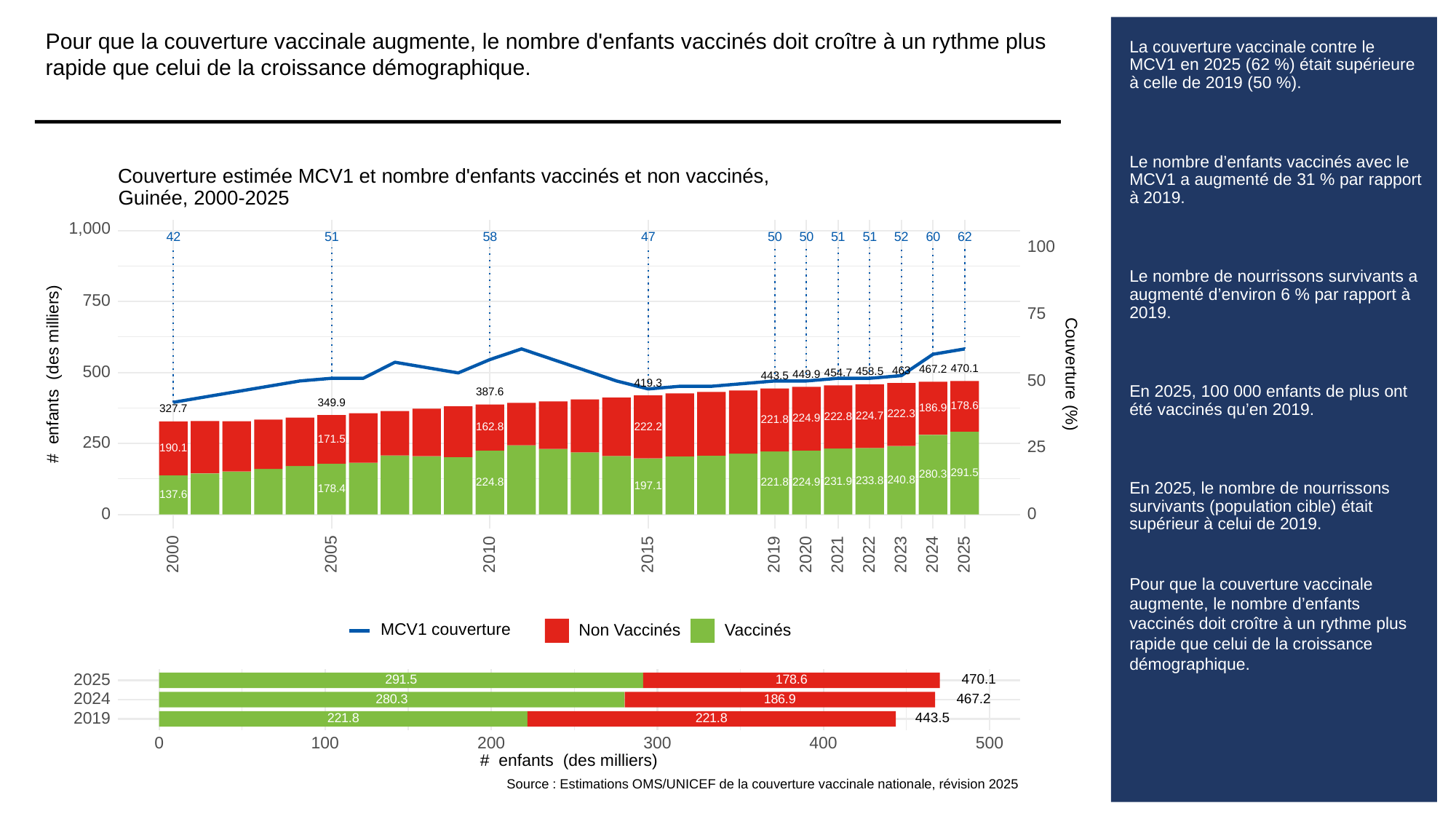

Pour que la couverture vaccinale augmente, le nombre d'enfants vaccinés doit croître à un rythme plus rapide que celui de la croissance démographique.
# La couverture vaccinale contre le MCV1 en 2025 (62 %) était supérieure à celle de 2019 (50 %).

Le nombre d’enfants vaccinés avec le MCV1 a augmenté de 31 % par rapport à 2019.

Le nombre de nourrissons survivants a augmenté d’environ 6 % par rapport à 2019.

En 2025, 100 000 enfants de plus ont été vaccinés qu’en 2019.

En 2025, le nombre de nourrissons survivants (population cible) était supérieur à celui de 2019.

Pour que la couverture vaccinale augmente, le nombre d’enfants vaccinés doit croître à un rythme plus rapide que celui de la croissance démographique.

Couverture estimée MCV1 et nombre d'enfants vaccinés et non vaccinés,
Guinée, 2000-2025

1,000

51
58
50
50
51
51
52
60
62
42
47
100

750

75

470.1
467.2
500
#  enfants  (des milliers)
Couverture (%)
463
458.5
454.7
449.9
443.5

50
419.3

387.6

349.9

178.6

186.9

327.7

222.3

224.7
222.8

224.9

221.8

222.2
162.8

171.5
250
25

190.1

291.5

280.3

240.8
233.8
231.9
224.9
224.8
221.8

197.1
178.4
137.6
0
0

2023
2000
2005
2010
2015
2019
2020
2021
2022
2024
2025

MCV1 couverture
Non Vaccinés
Vaccinés

2025
470.1
291.5
178.6

2024
467.2
280.3
186.9

2019
443.5
221.8
221.8

300
0
100
200
400
500
#  enfants  (des milliers)
Source : Estimations OMS/UNICEF de la couverture vaccinale nationale, révision 2025